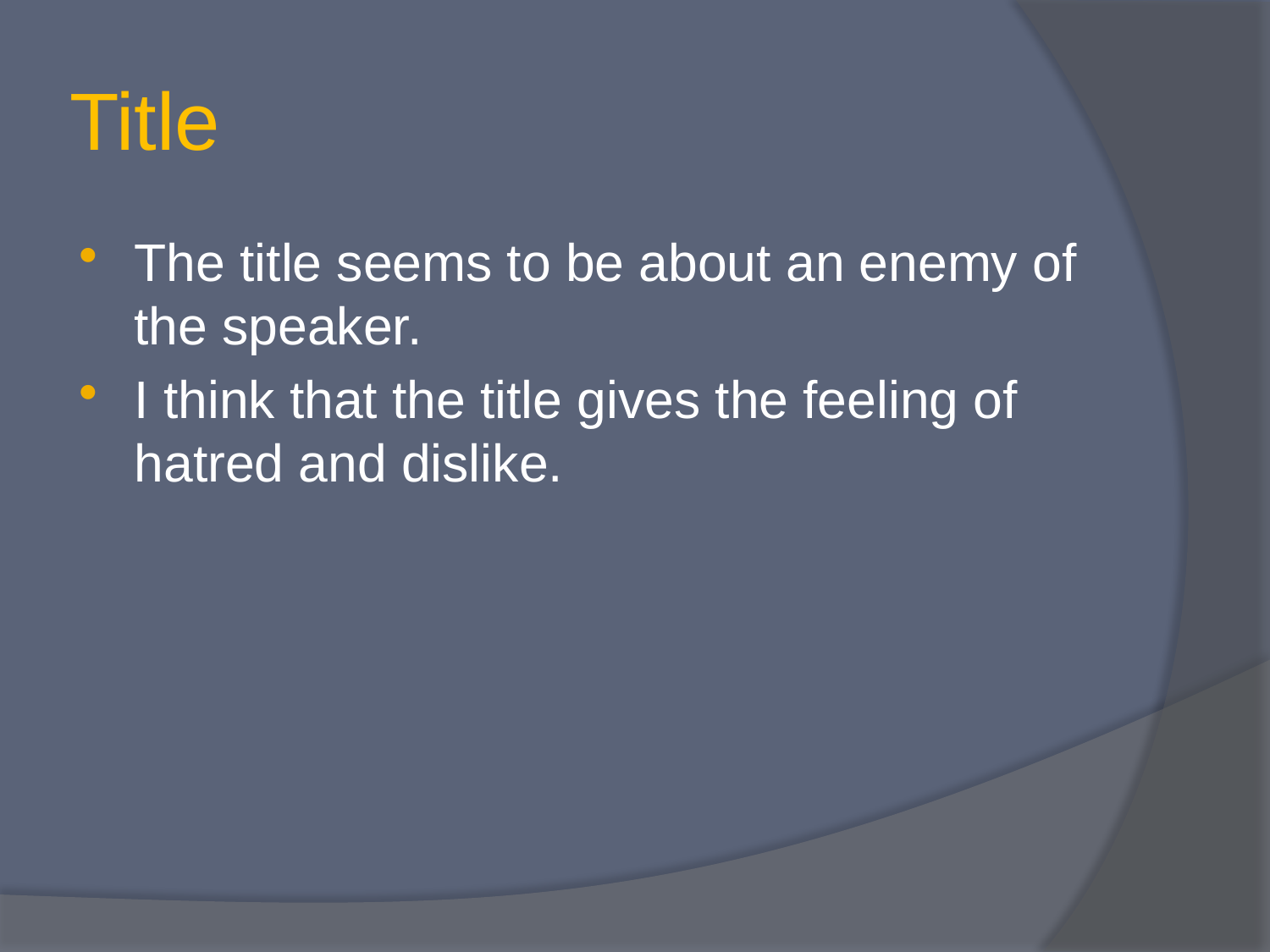

# Title
The title seems to be about an enemy of the speaker.
I think that the title gives the feeling of hatred and dislike.